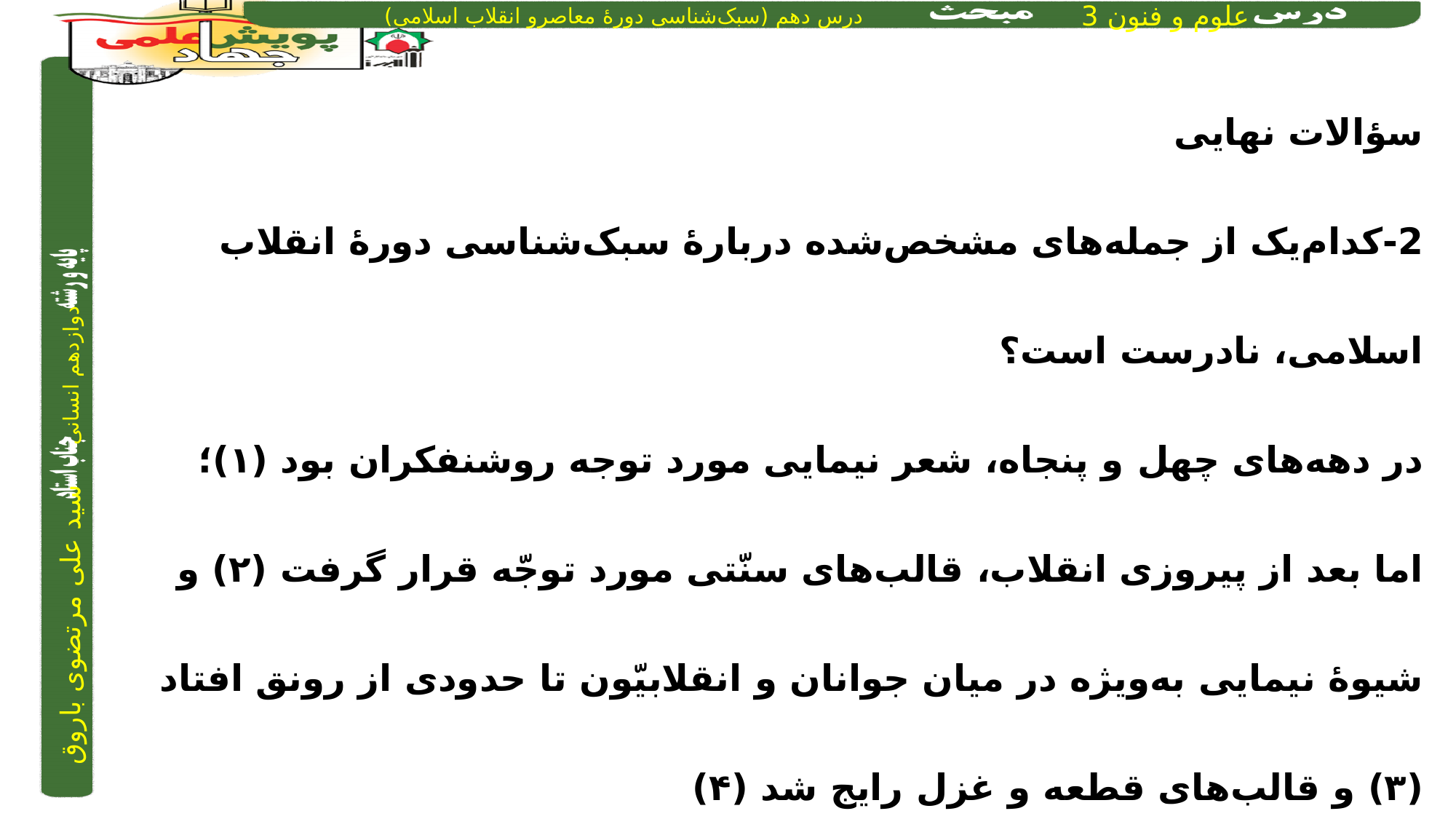

سؤالات نهایی
2-کدام‌یک از جمله‌های مشخص‌شده دربارۀ سبک‌شناسی دورۀ انقلاب اسلامی، نادرست است؟
‌در دهه‌های چهل‌ و پنجاه، شعر نیمایی مورد توجه روشنفکران بود (۱)؛ اما بعد از پیروزی انقلاب، قالب‌های سنّتی مورد توجّه قرار گرفت (۲) و شیوۀ نیمایی به‌ویژه در میان جوانان و انقلابیّون تا حدودی از رونق افتاد (۳) و قالب‌های قطعه و غزل رایج شد (۴)

4) قصیده و غزل